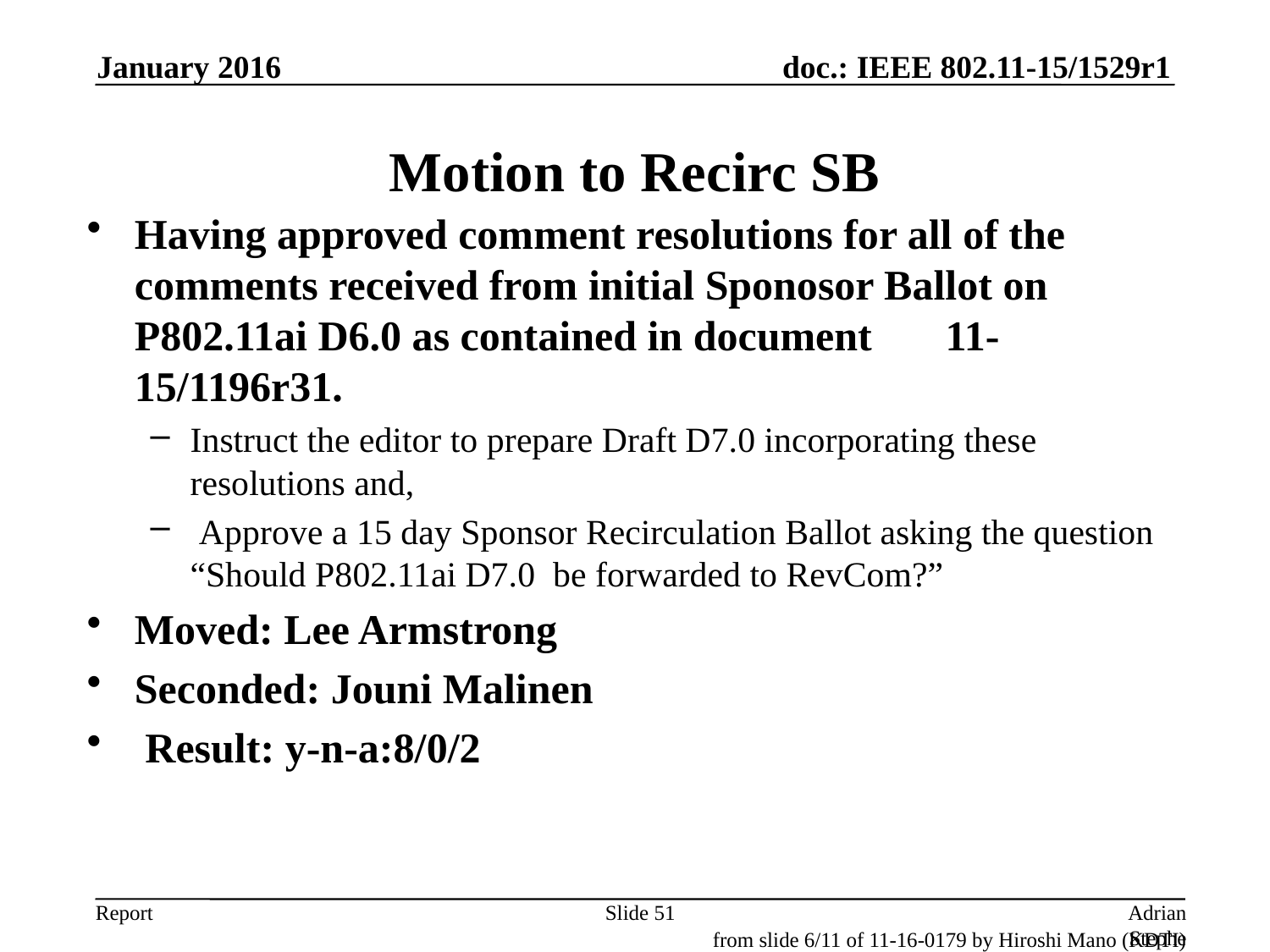

January 2016
# Motion to Recirc SB
Having approved comment resolutions for all of the comments received from initial Sponosor Ballot on P802.11ai D6.0 as contained in document 　11-15/1196r31.
Instruct the editor to prepare Draft D7.0 incorporating these resolutions and,
 Approve a 15 day Sponsor Recirculation Ballot asking the question “Should P802.11ai D7.0  be forwarded to RevCom?”
Moved: Lee Armstrong
Seconded: Jouni Malinen
 Result: y-n-a:8/0/2
Slide 51
Adrian Stephens, Intel Corporation
from slide 6/11 of 11-16-0179 by Hiroshi Mano (KDTI)